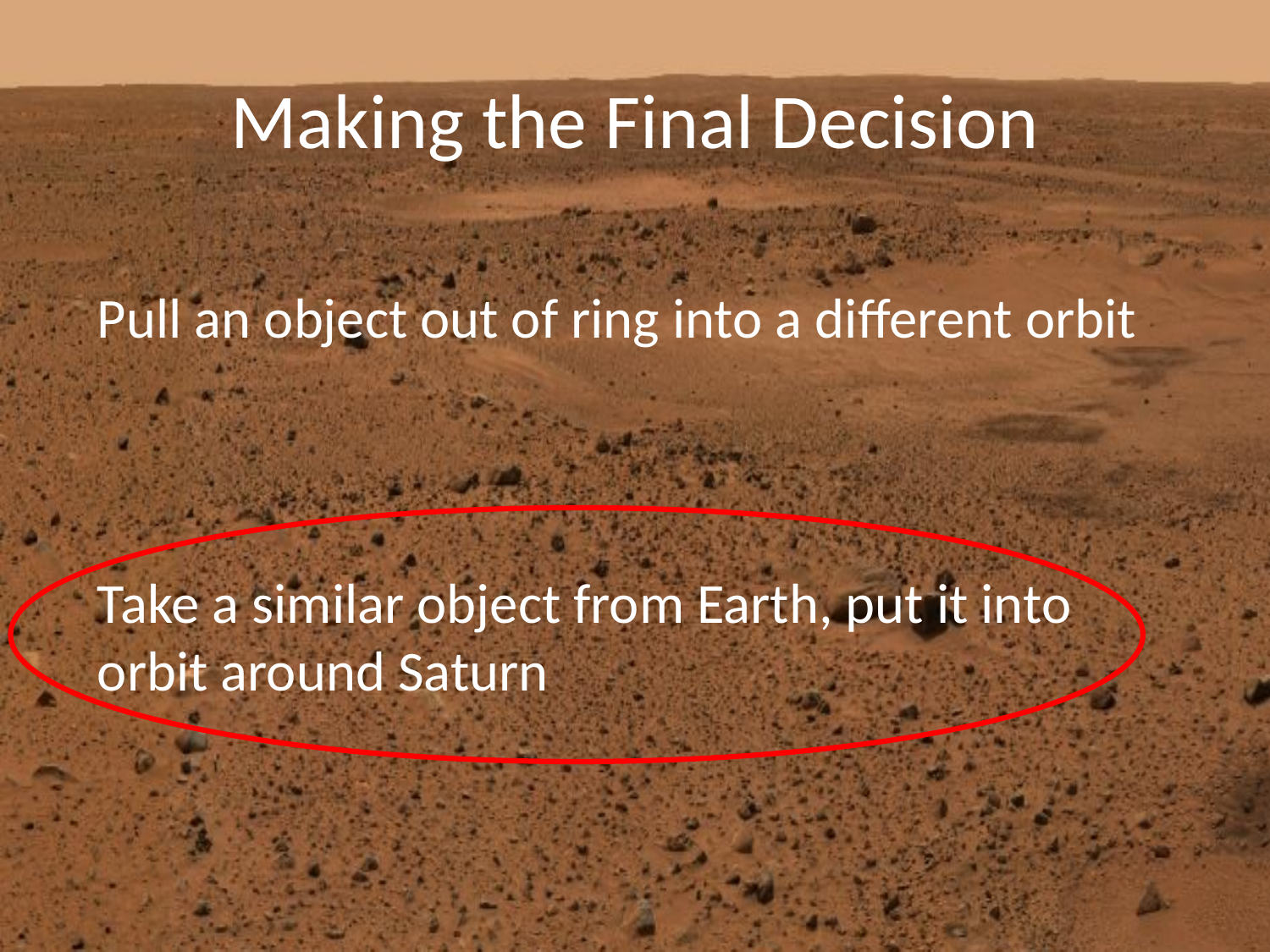

# Making the Final Decision
Pull an object out of ring into a different orbit

Take a similar object from Earth, put it into orbit around Saturn